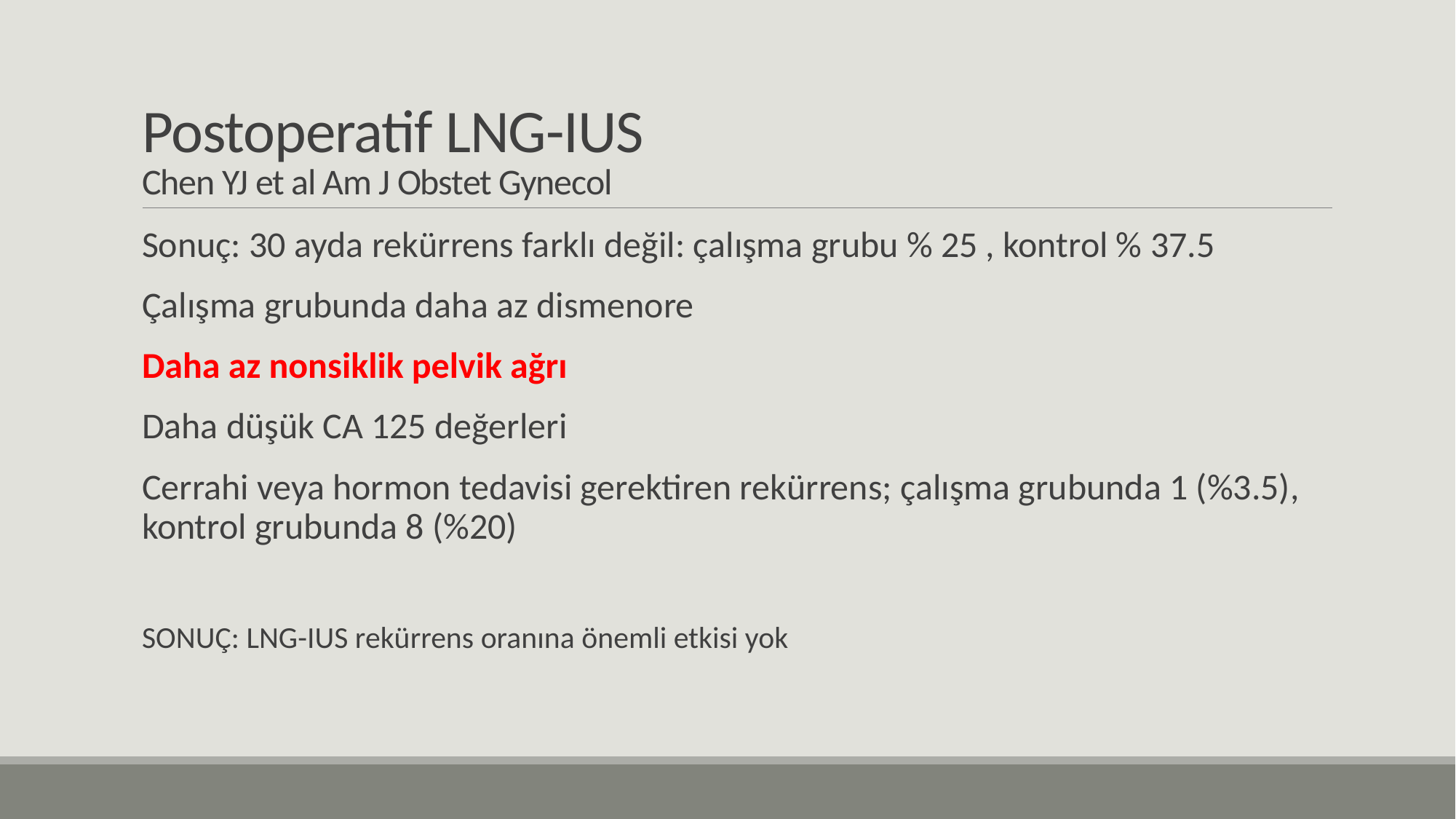

# Postoperatif LNG-IUS Chen YJ et al Am J Obstet Gynecol
Sonuç: 30 ayda rekürrens farklı değil: çalışma grubu % 25 , kontrol % 37.5
Çalışma grubunda daha az dismenore
Daha az nonsiklik pelvik ağrı
Daha düşük CA 125 değerleri
Cerrahi veya hormon tedavisi gerektiren rekürrens; çalışma grubunda 1 (%3.5), kontrol grubunda 8 (%20)

SONUÇ: LNG-IUS rekürrens oranına önemli etkisi yok